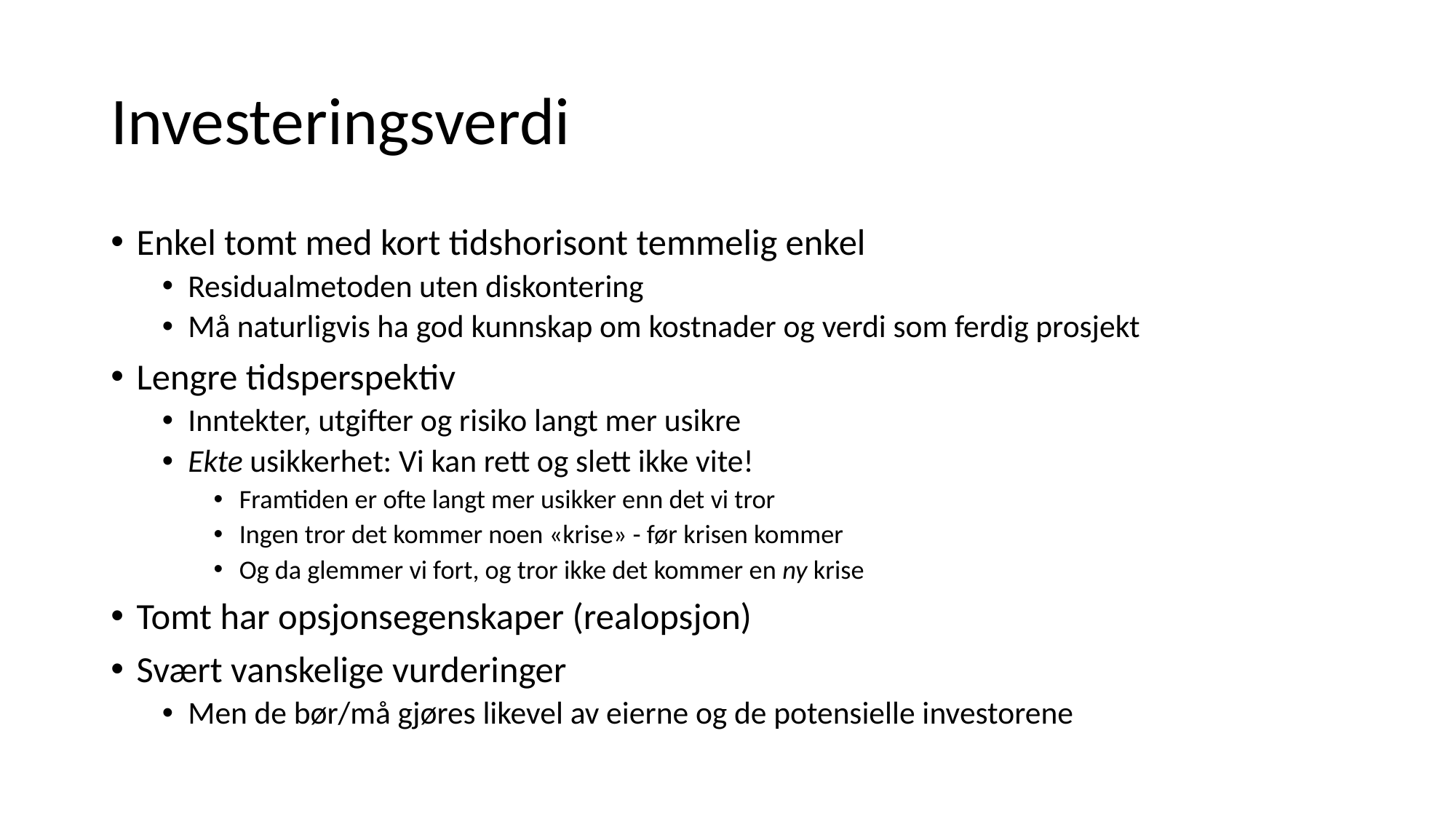

# Investeringsverdi
Enkel tomt med kort tidshorisont temmelig enkel
Residualmetoden uten diskontering
Må naturligvis ha god kunnskap om kostnader og verdi som ferdig prosjekt
Lengre tidsperspektiv
Inntekter, utgifter og risiko langt mer usikre
Ekte usikkerhet: Vi kan rett og slett ikke vite!
Framtiden er ofte langt mer usikker enn det vi tror
Ingen tror det kommer noen «krise» - før krisen kommer
Og da glemmer vi fort, og tror ikke det kommer en ny krise
Tomt har opsjonsegenskaper (realopsjon)
Svært vanskelige vurderinger
Men de bør/må gjøres likevel av eierne og de potensielle investorene